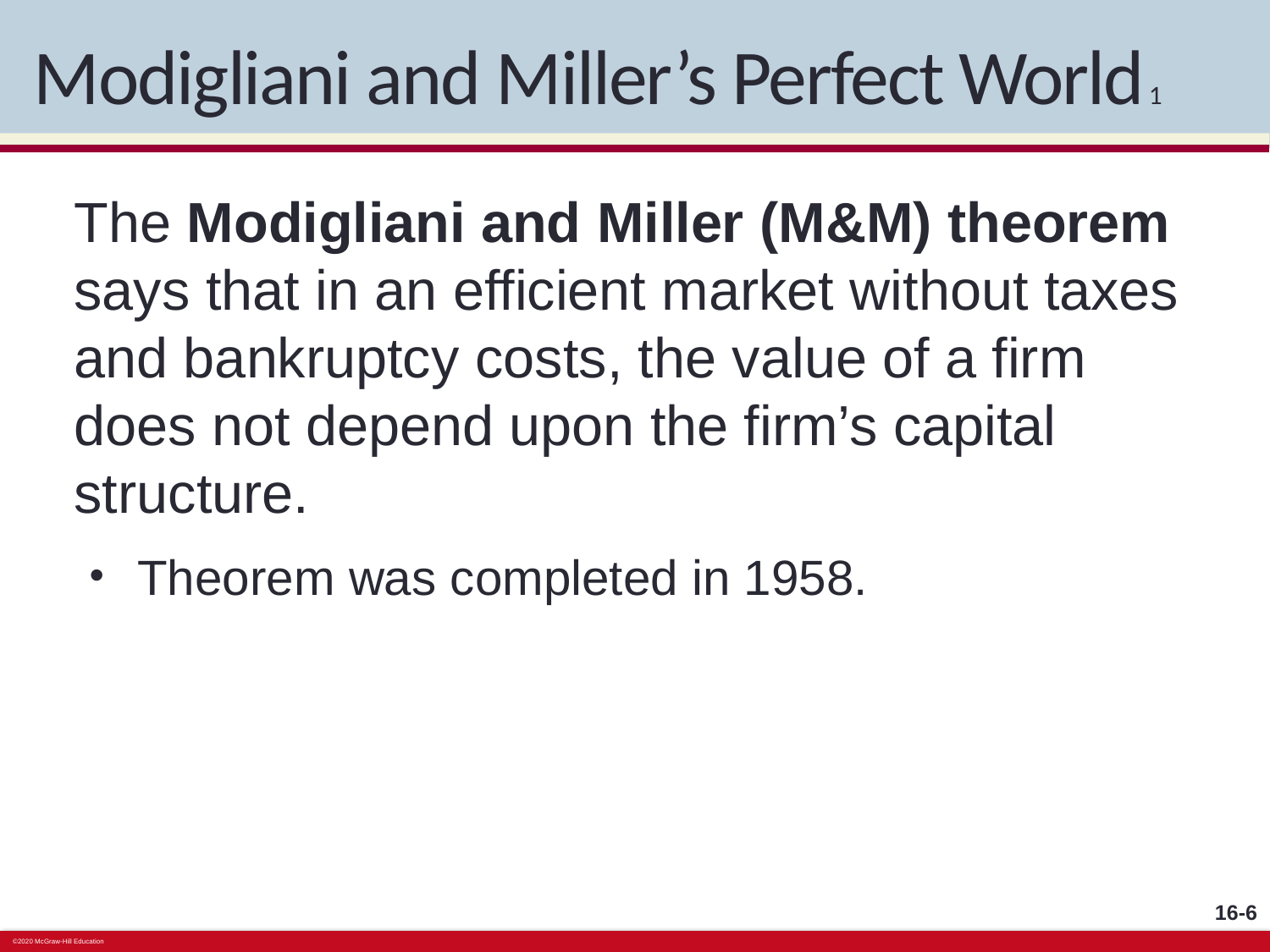

# Modigliani and Miller’s Perfect World 1
The Modigliani and Miller (M&M) theorem says that in an efficient market without taxes and bankruptcy costs, the value of a firm does not depend upon the firm’s capital structure.
Theorem was completed in 1958.